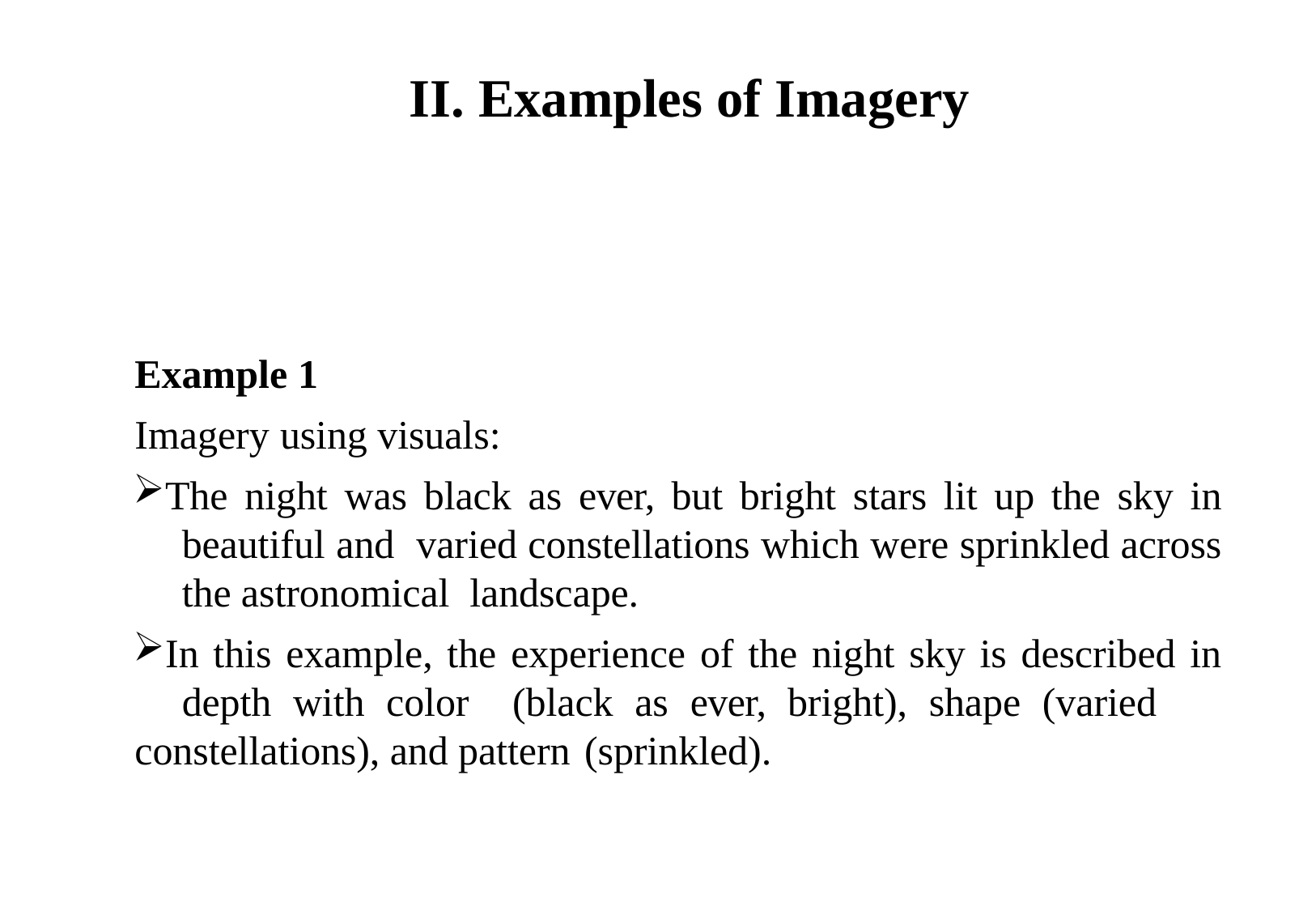

# II. Examples of Imagery
Example 1
Imagery using visuals:
The night was black as ever, but bright stars lit up the sky in 	beautiful and  varied constellations which were sprinkled across 	the astronomical  landscape.
In this example, the experience of the night sky is described in 	depth with color  (black as ever, bright), shape (varied 	constellations), and pattern (sprinkled).